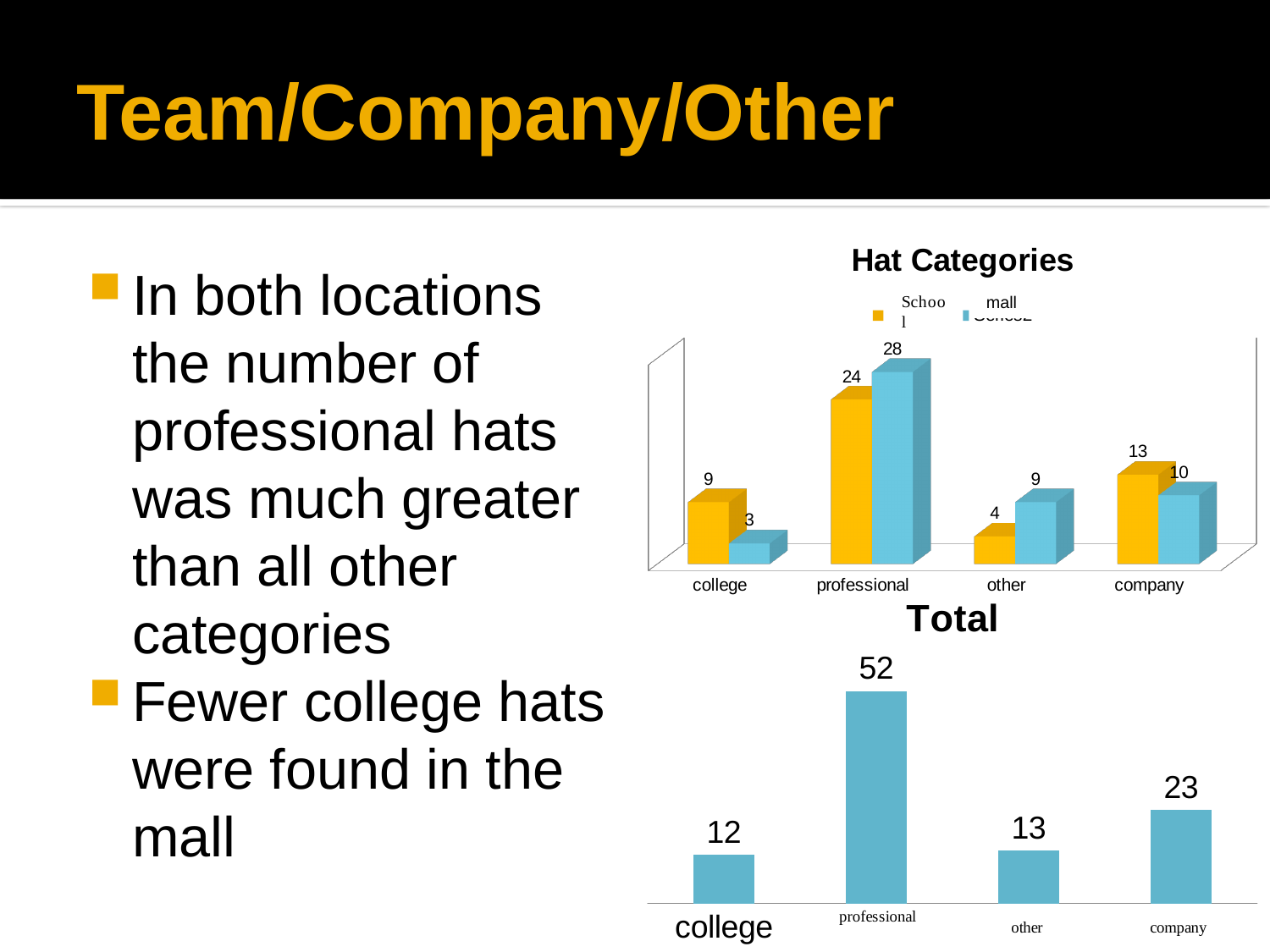

# Team/Company/Other

[unsupported chart]

In both locations the number of professional hats was much greater than all other categories
Fewer college hats were found in the mall
mall

### Chart: Total

| Category |  |
|---|---|
| college | 12.0 |